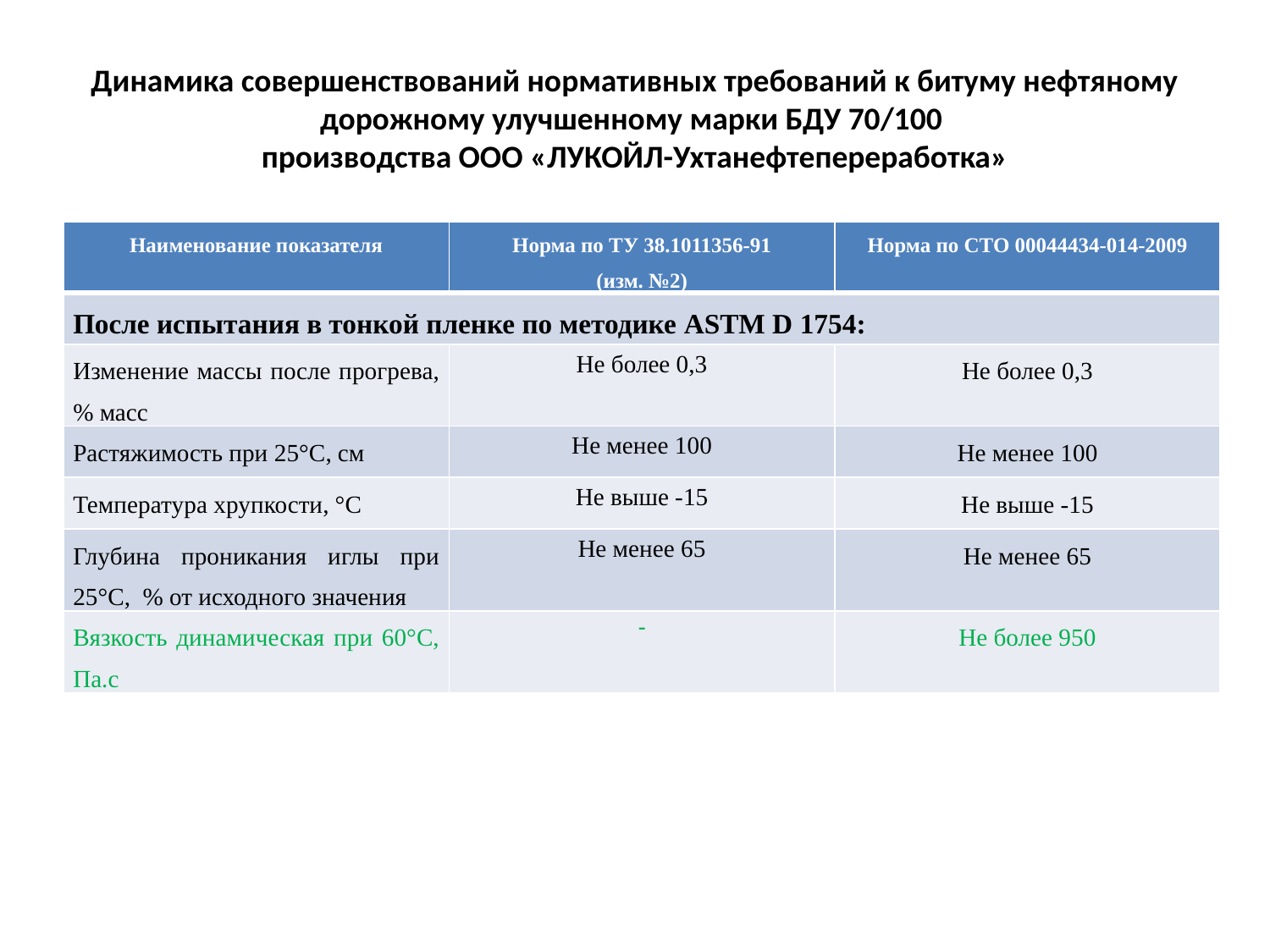

# Динамика совершенствований нормативных требований к битуму нефтяному дорожному улучшенному марки БДУ 70/100 производства ООО «ЛУКОЙЛ-Ухтанефтепереработка»
| Наименование показателя | Норма по ТУ 38.1011356-91 (изм. №2) | Норма по СТО 00044434-014-2009 |
| --- | --- | --- |
| После испытания в тонкой пленке по методике ASTM D 1754: |  |  |
| Изменение массы после прогрева, % масс | Не более 0,3 | Не более 0,3 |
| Растяжимость при 25°С, см | Не менее 100 | Не менее 100 |
| Температура хрупкости, °С | Не выше -15 | Не выше -15 |
| Глубина проникания иглы при 25°С, % от исходного значения | Не менее 65 | Не менее 65 |
| Вязкость динамическая при 60°С, Па.с | - | Не более 950 |